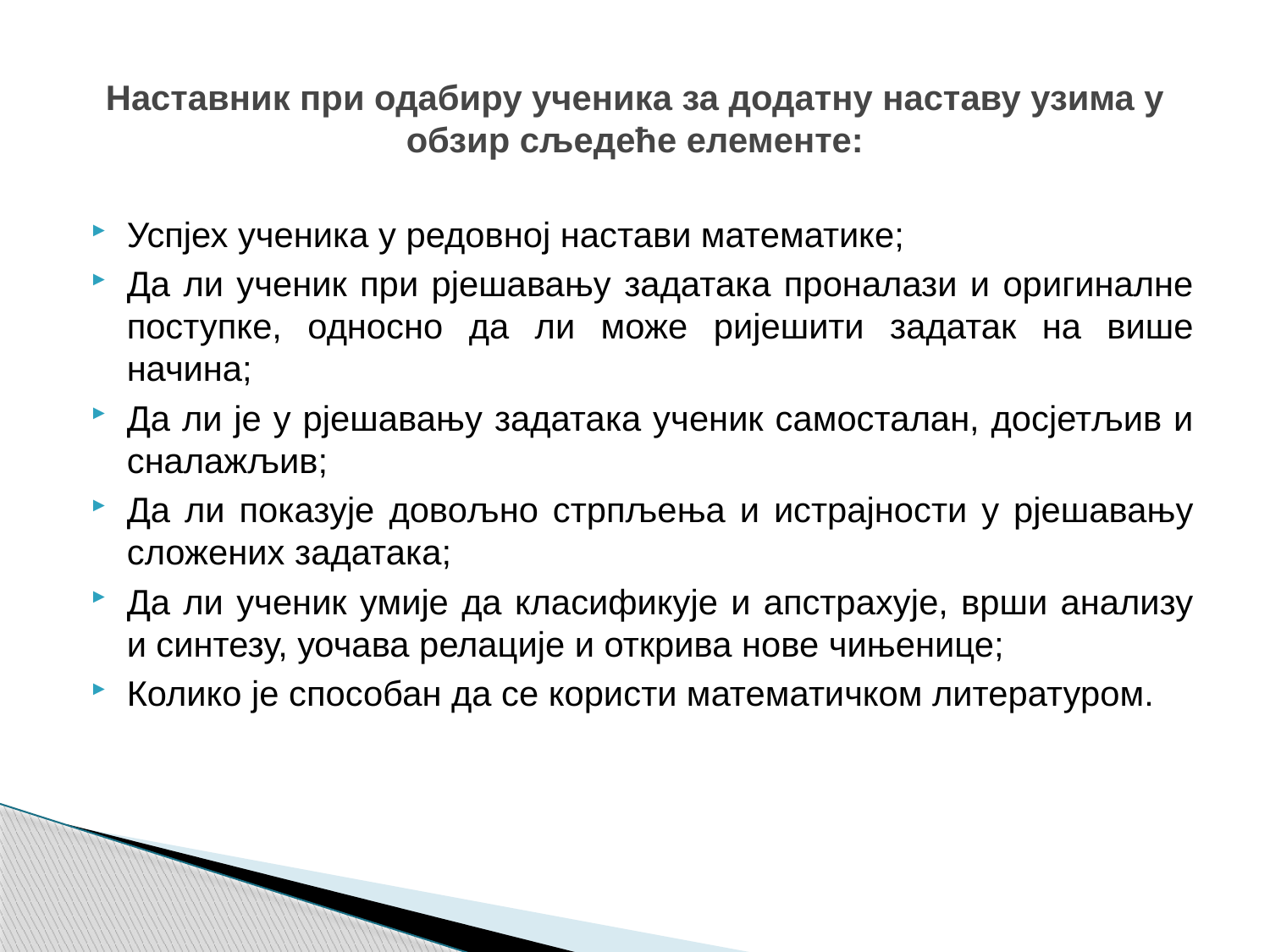

# Наставник при одабиру ученика за додатну наставу узима у обзир сљедеће елементе:
Успјех ученика у редовној настави математике;
Да ли ученик при рјешавању задатака проналази и оригиналне поступке, односно да ли може ријешити задатак на више начина;
Да ли је у рјешавању задатака ученик самосталан, досјетљив и сналажљив;
Да ли показује довољно стрпљења и истрајности у рјешавању сложених задатака;
Да ли ученик умије да класификује и апстрахује, врши анализу и синтезу, уочава релације и открива нове чињенице;
Колико је способан да се користи математичком литературом.